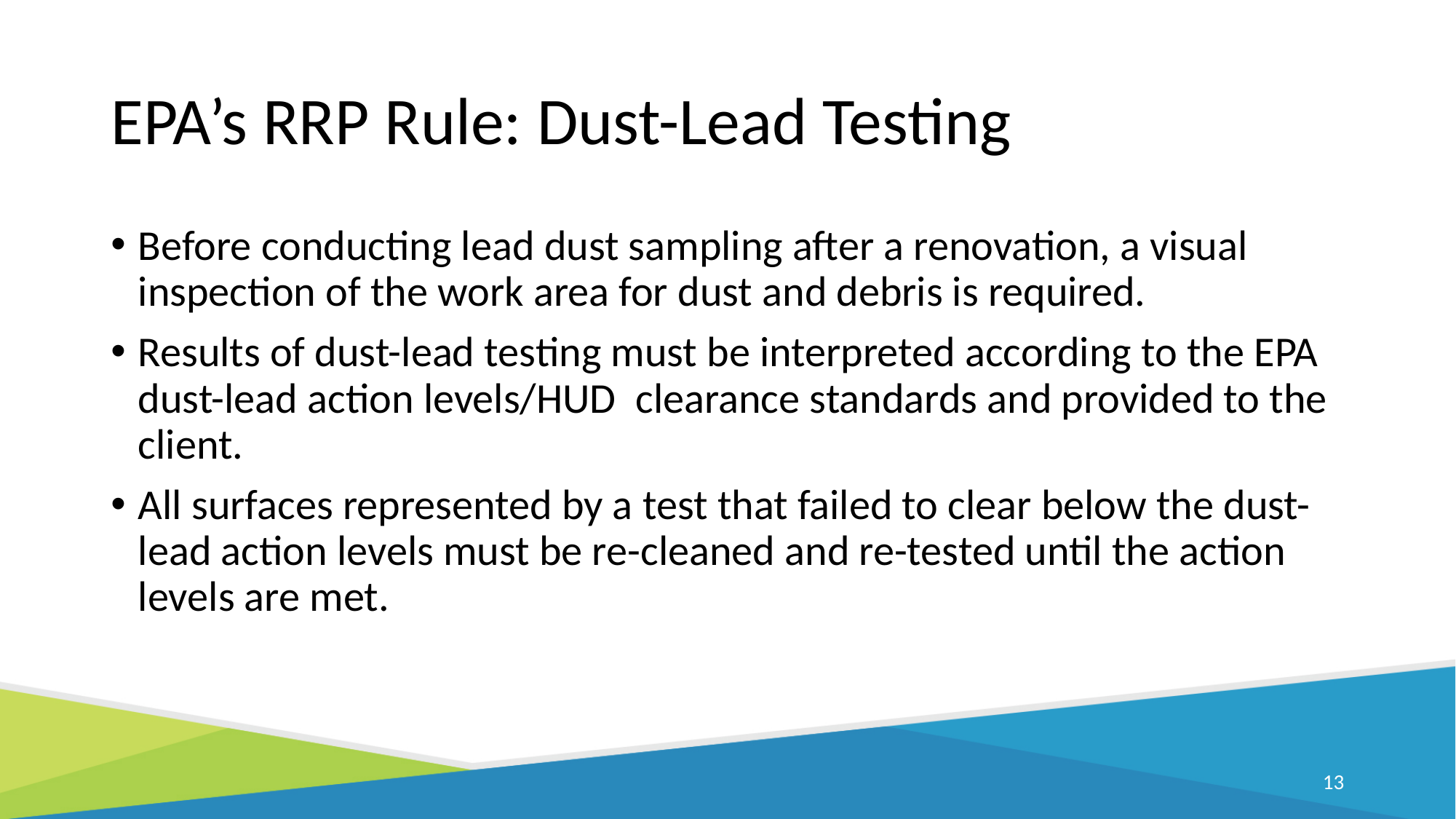

# EPA’s RRP Rule: Dust-Lead Testing
Before conducting lead dust sampling after a renovation, a visual inspection of the work area for dust and debris is required.
Results of dust-lead testing must be interpreted according to the EPA dust-lead action levels/HUD  clearance standards and provided to the client.
All surfaces represented by a test that failed to clear below the dust-lead action levels must be re-cleaned and re-tested until the action levels are met.
13